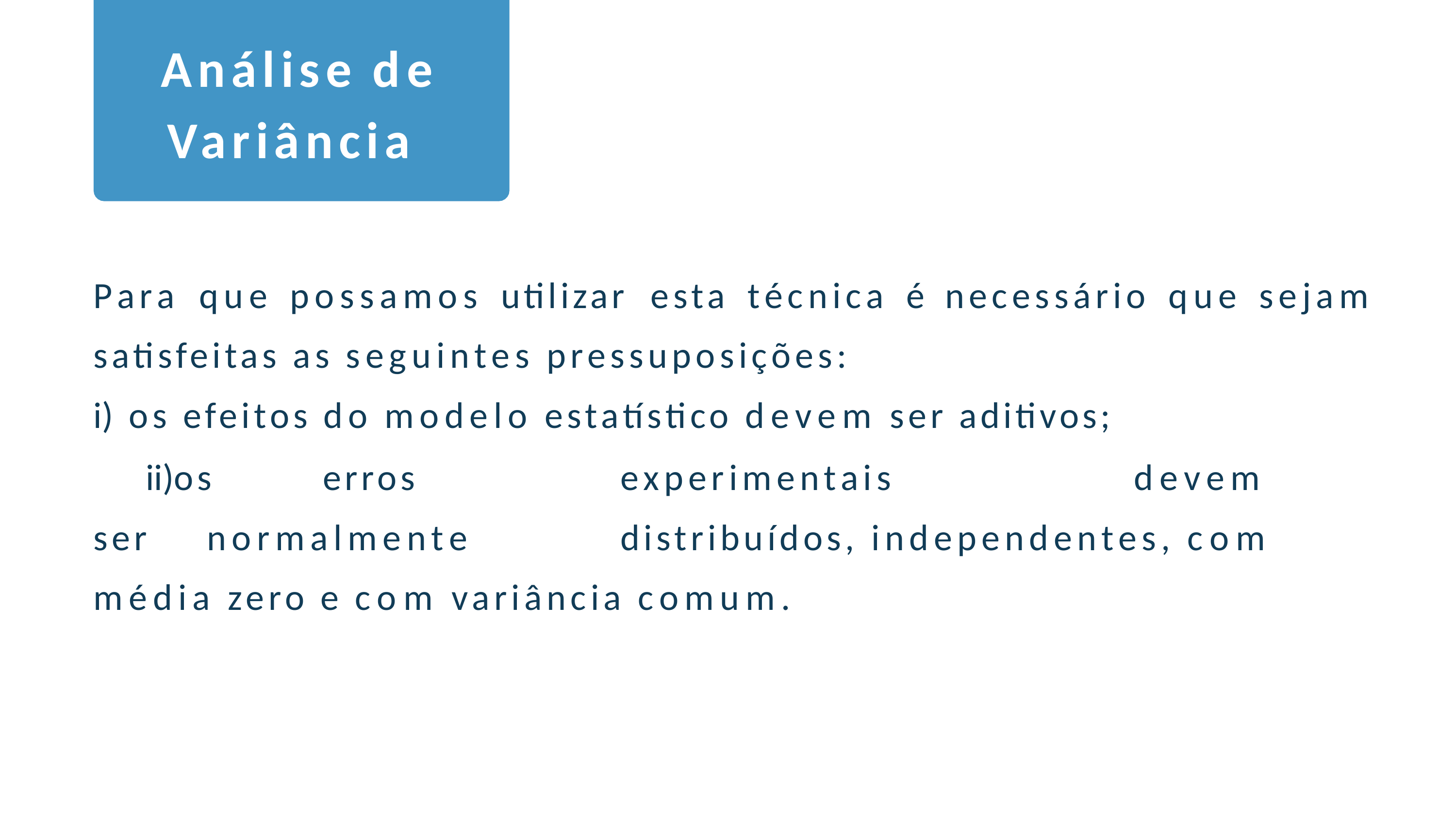

# Análise de Variância
Para	que	possamos	utilizar	esta	técnica	é	necessário	que	sejam satisfeitas as seguintes pressuposições:
os efeitos do modelo estatístico devem ser aditivos;
os	erros	experimentais	devem	ser	normalmente	distribuídos, independentes, com média zero e com variância comum.